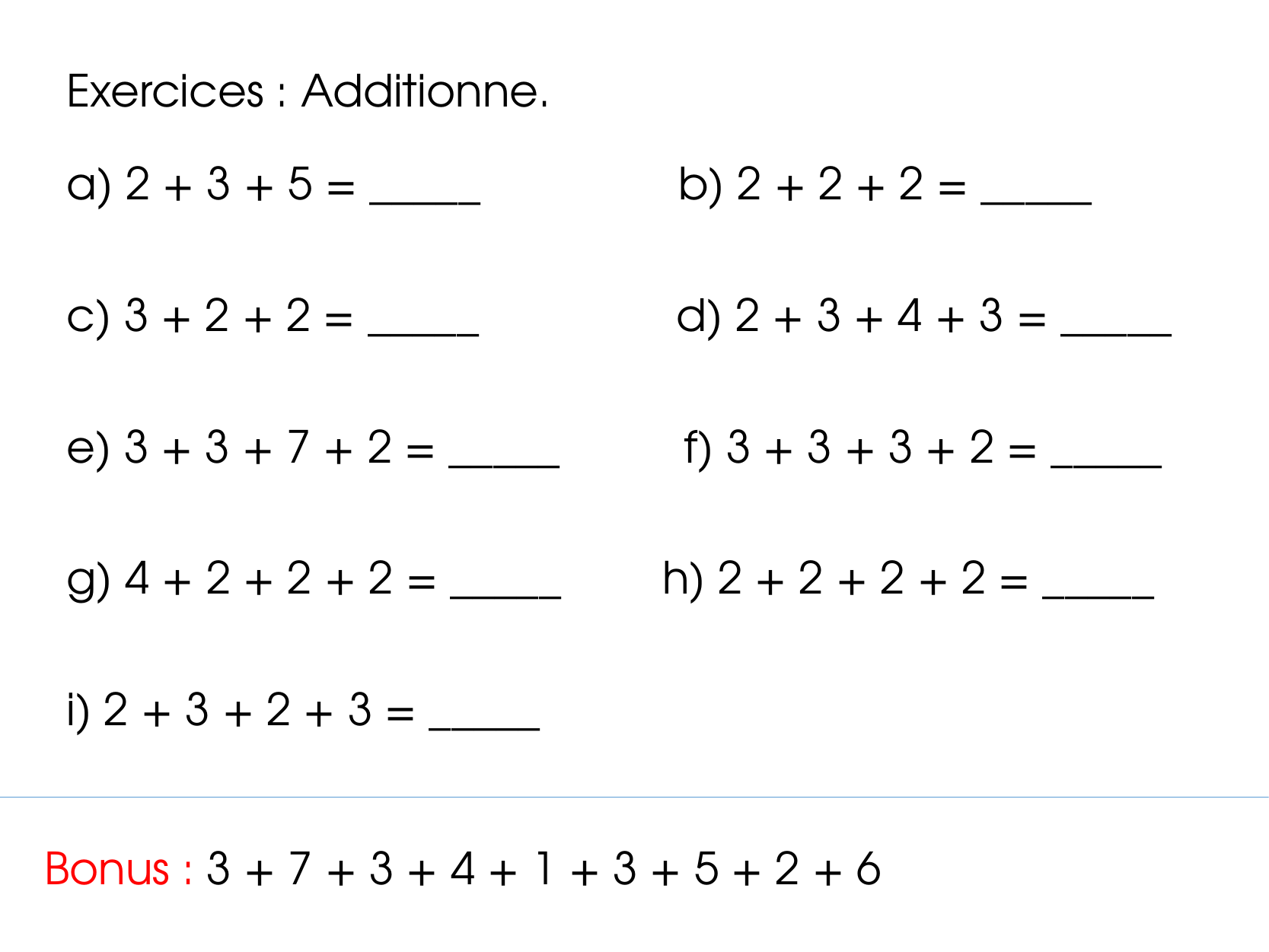

Exercices : Additionne.
a) 2 + 3 + 5 = _____                b) 2 + 2 + 2 = _____
c) 3 + 2 + 2 = _____                d) 2 + 3 + 4 + 3 = _____
e) 3 + 3 + 7 + 2 = _____          f) 3 + 3 + 3 + 2 = _____
g) 4 + 2 + 2 + 2 = _____	  h) 2 + 2 + 2 + 2 = _____
i) 2 + 3 + 2 + 3 = _____
Bonus : 3 + 7 + 3 + 4 + 1 + 3 + 5 + 2 + 6